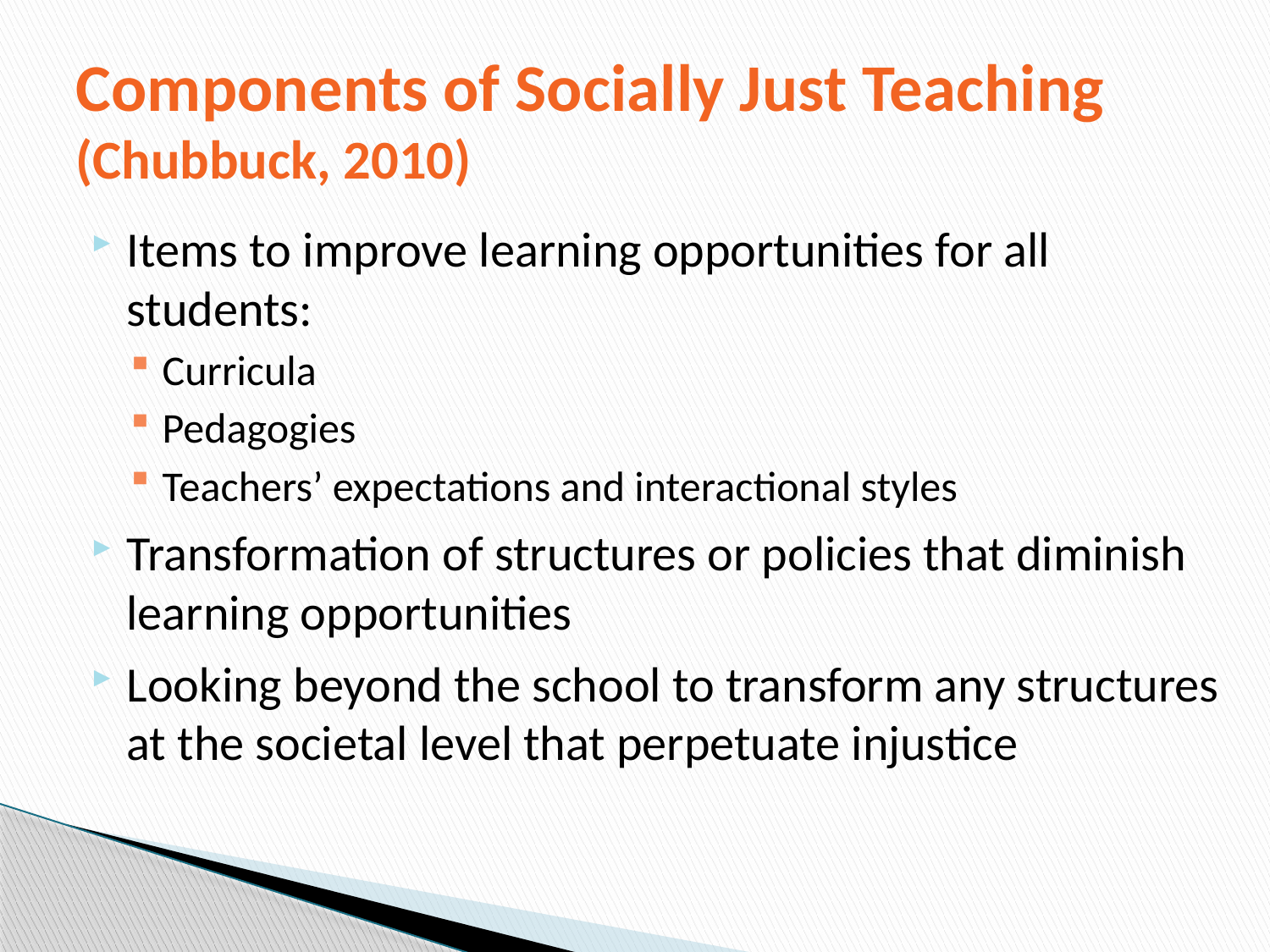

# Components of Socially Just Teaching (Chubbuck, 2010)
Items to improve learning opportunities for all students:
Curricula
Pedagogies
Teachers’ expectations and interactional styles
Transformation of structures or policies that diminish learning opportunities
Looking beyond the school to transform any structures at the societal level that perpetuate injustice